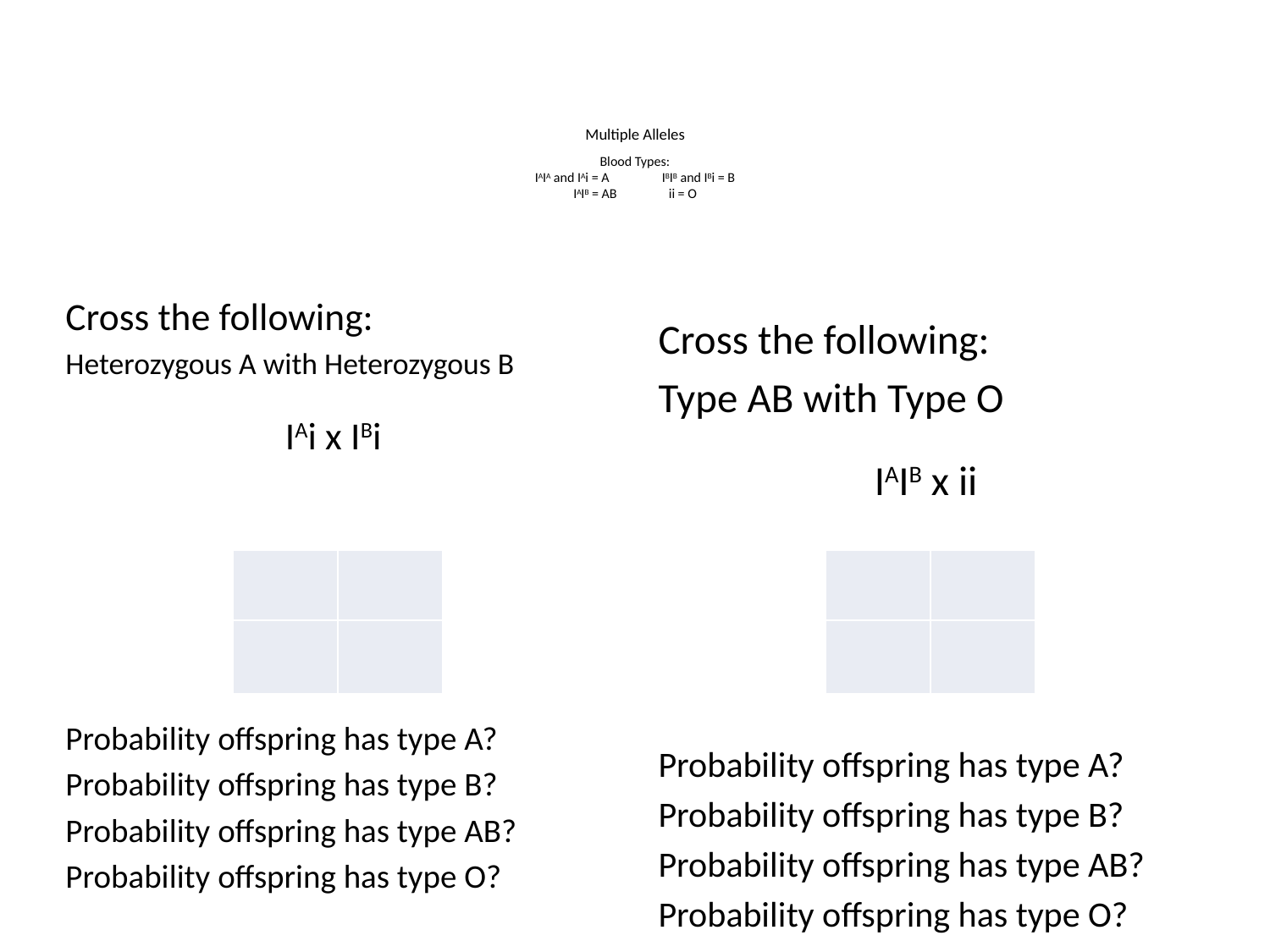

# Multiple Alleles Blood Types: IAIA and IAi = A		IBIB and IBi = B IAIB = AB		ii = O
Cross the following:
Heterozygous A with Heterozygous B

IAi x IBi

Probability offspring has type A?
Probability offspring has type B?
Probability offspring has type AB?
Probability offspring has type O?

Cross the following:
Type AB with Type O

IAIB x ii

Probability offspring has type A?
Probability offspring has type B?
Probability offspring has type AB?
Probability offspring has type O?

|  |  |
| --- | --- |
|  |  |
|  |  |
| --- | --- |
|  |  |